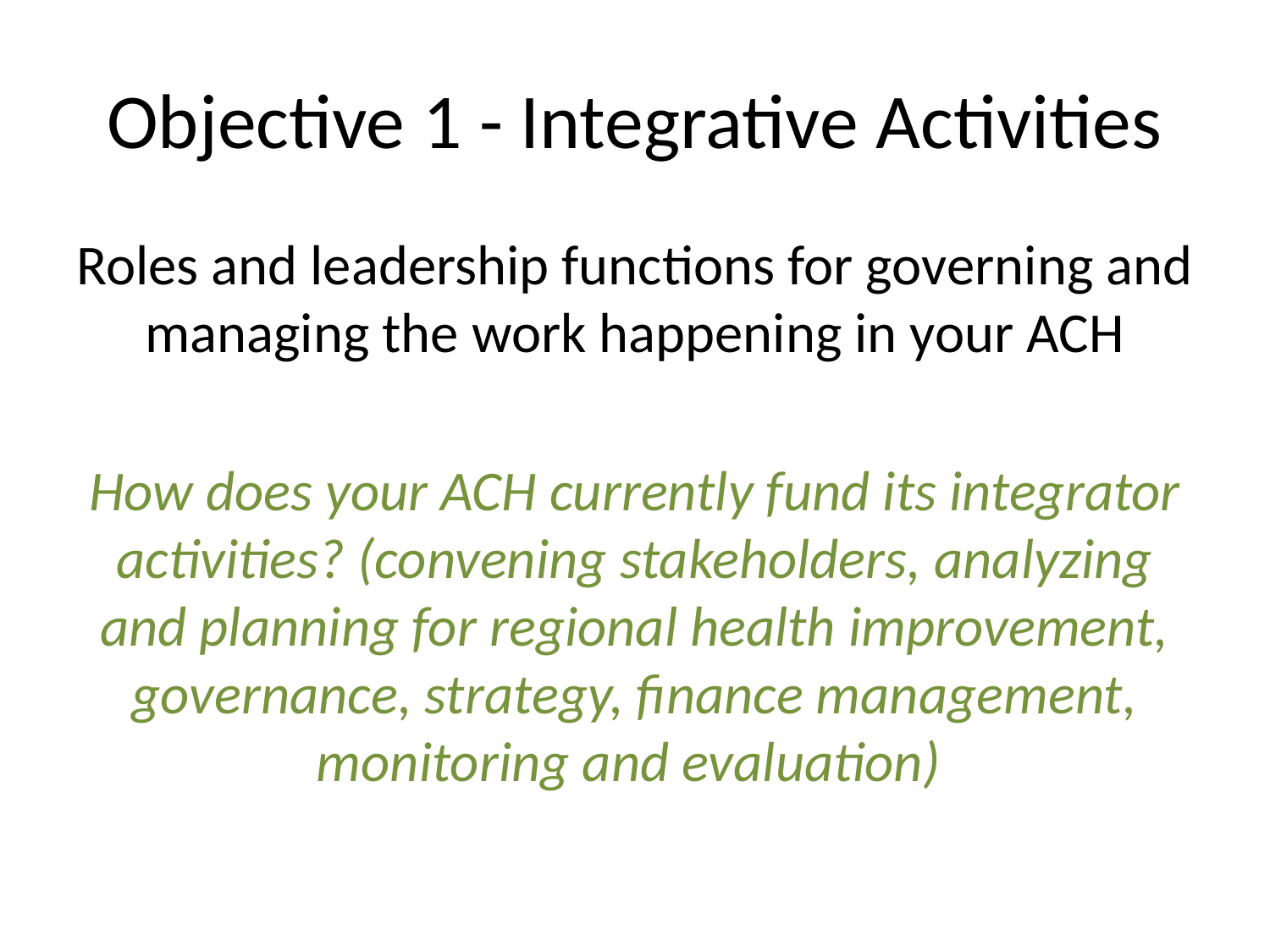

# Objective 1 - Integrative Activities
Roles and leadership functions for governing and managing the work happening in your ACH

How does your ACH currently fund its integrator activities? (convening stakeholders, analyzing and planning for regional health improvement, governance, strategy, finance management, monitoring and evaluation)